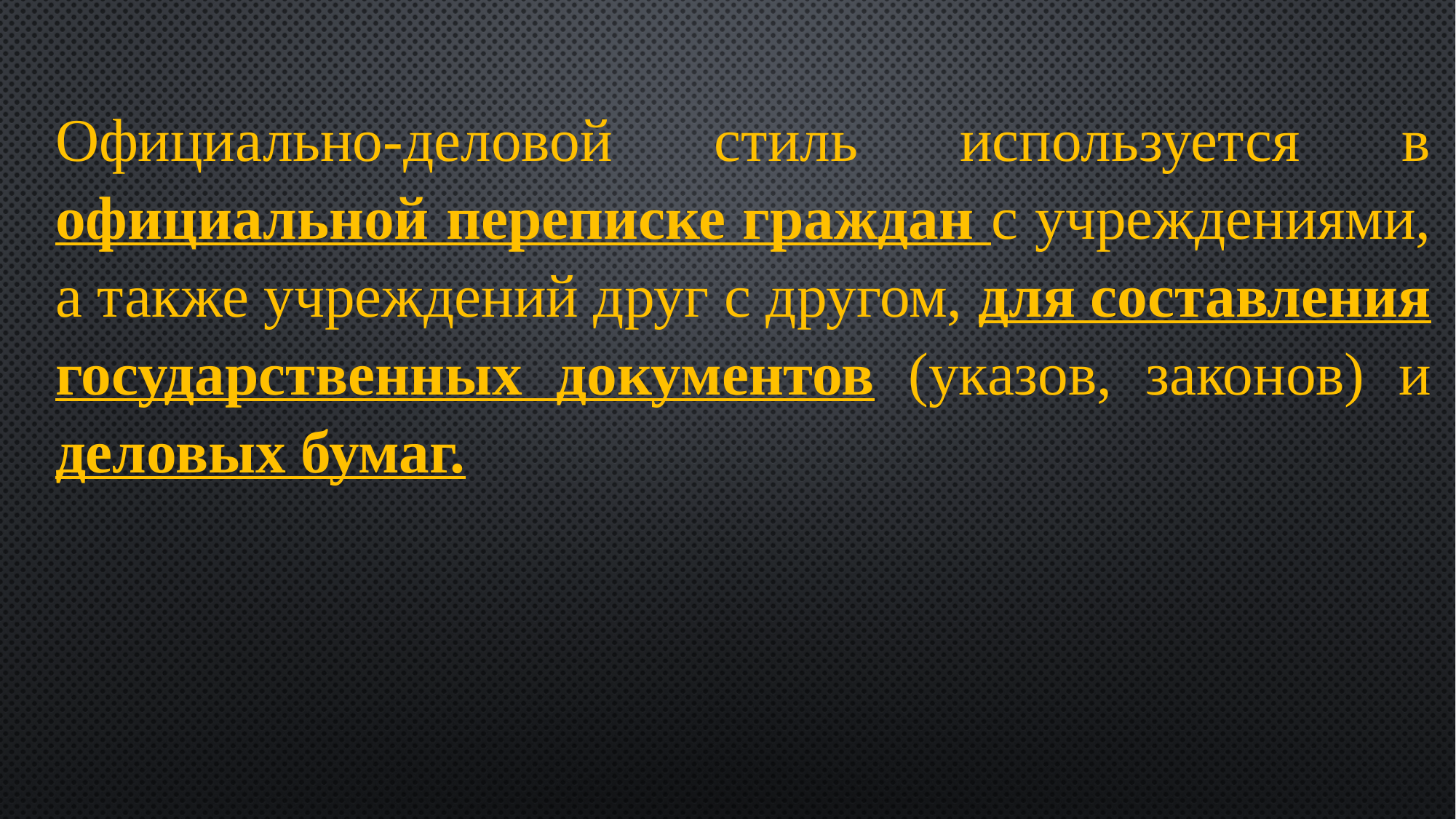

Официально-деловой стиль используется в официальной переписке граждан с учреждениями, а также учреждений друг с другом, для составления государственных документов (указов, законов) и деловых бумаг.